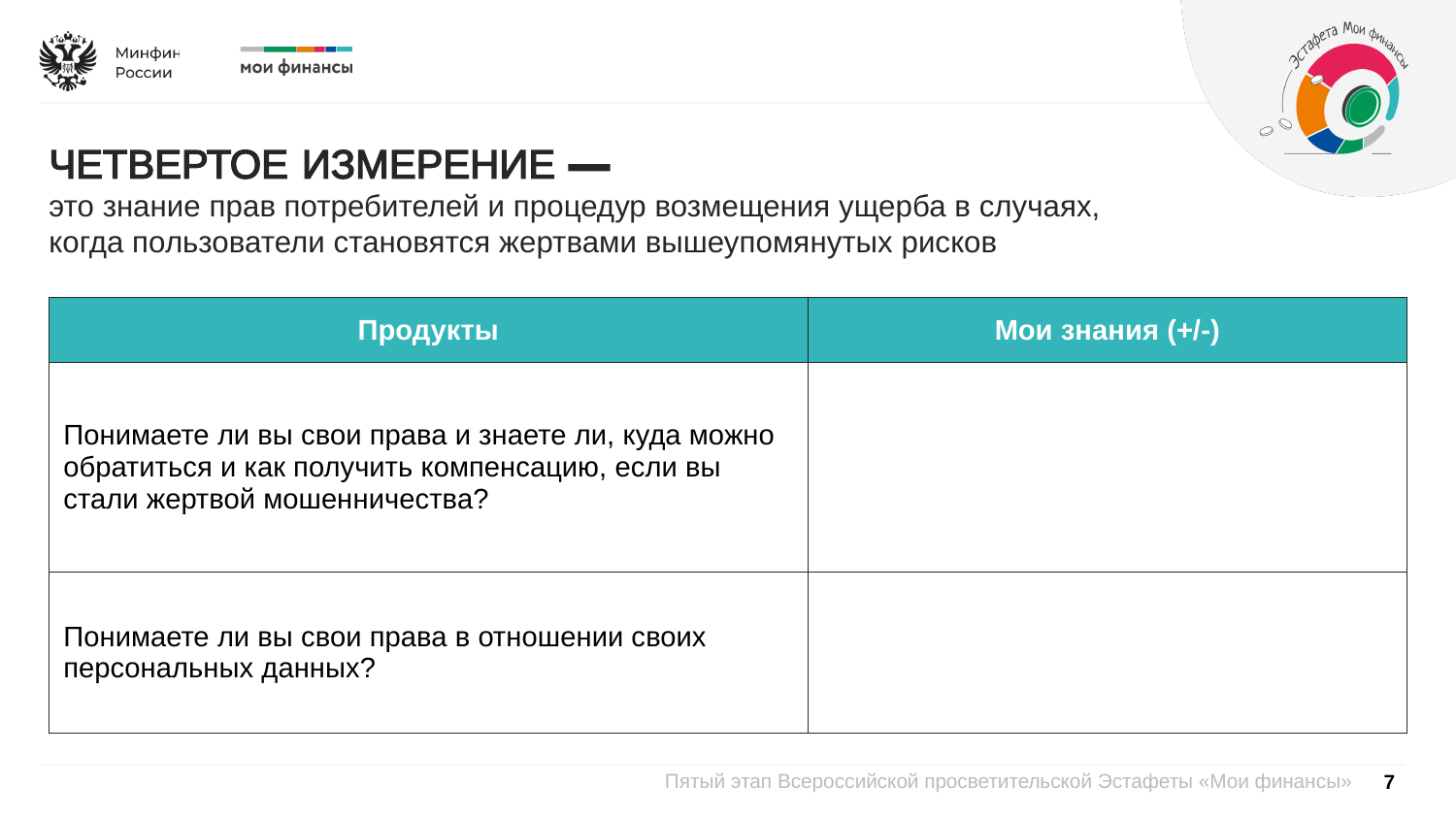

ЧЕТВЕРТОЕ ИЗМЕРЕНИЕ —
это знание прав потребителей и процедур возмещения ущерба в случаях, когда пользователи становятся жертвами вышеупомянутых рисков
| Продукты | Мои знания (+/-) |
| --- | --- |
| Понимаете ли вы свои права и знаете ли, куда можно обратиться и как получить компенсацию, если вы стали жертвой мошенничества? |  |
| Понимаете ли вы свои права в отношении своих персональных данных? |  |
7